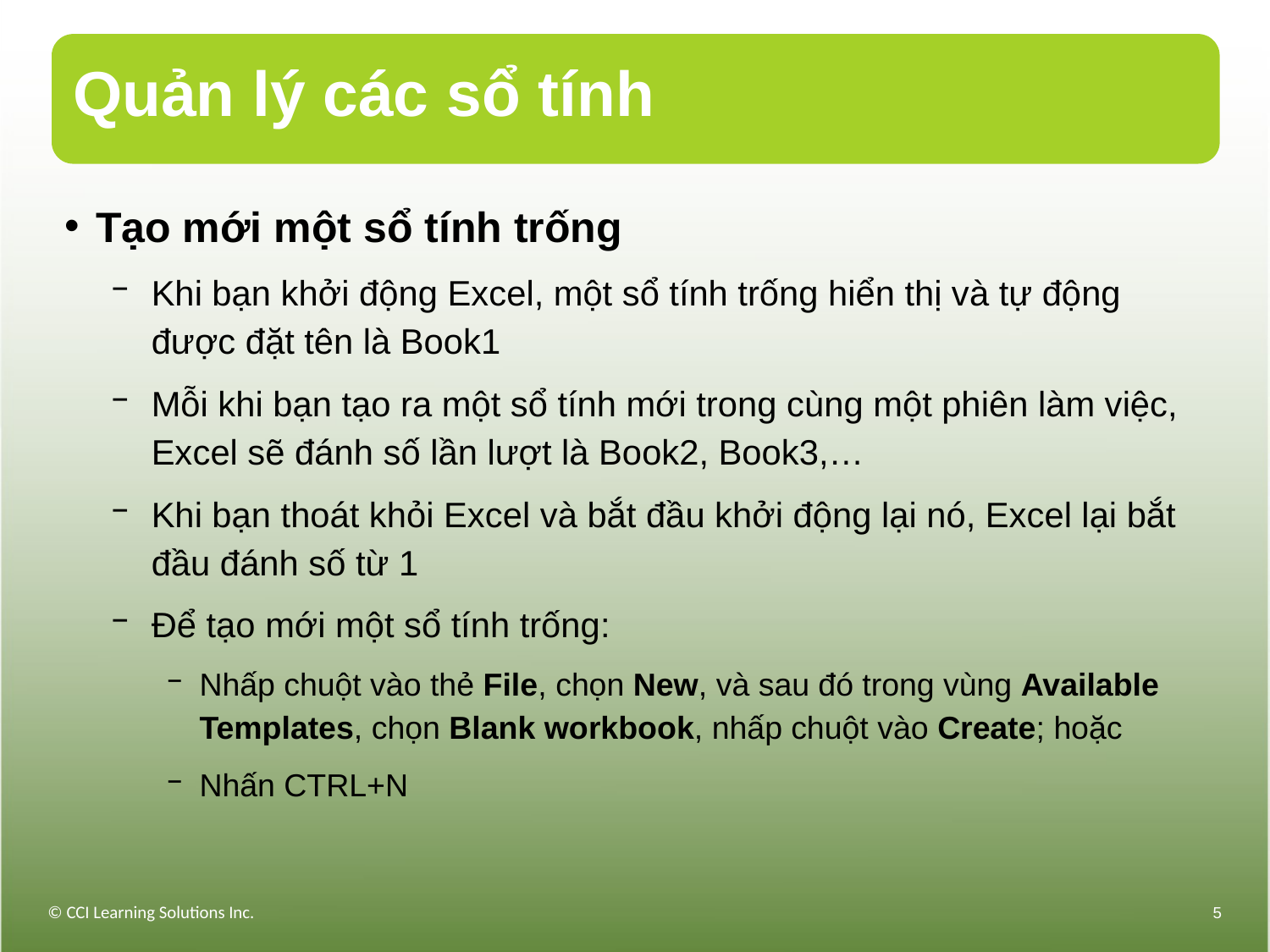

# Quản lý các sổ tính
Tạo mới một sổ tính trống
Khi bạn khởi động Excel, một sổ tính trống hiển thị và tự động được đặt tên là Book1
Mỗi khi bạn tạo ra một sổ tính mới trong cùng một phiên làm việc, Excel sẽ đánh số lần lượt là Book2, Book3,…
Khi bạn thoát khỏi Excel và bắt đầu khởi động lại nó, Excel lại bắt đầu đánh số từ 1
Để tạo mới một sổ tính trống:
Nhấp chuột vào thẻ File, chọn New, và sau đó trong vùng Available Templates, chọn Blank workbook, nhấp chuột vào Create; hoặc
Nhấn CTRL+N

© CCI Learning Solutions Inc.
5